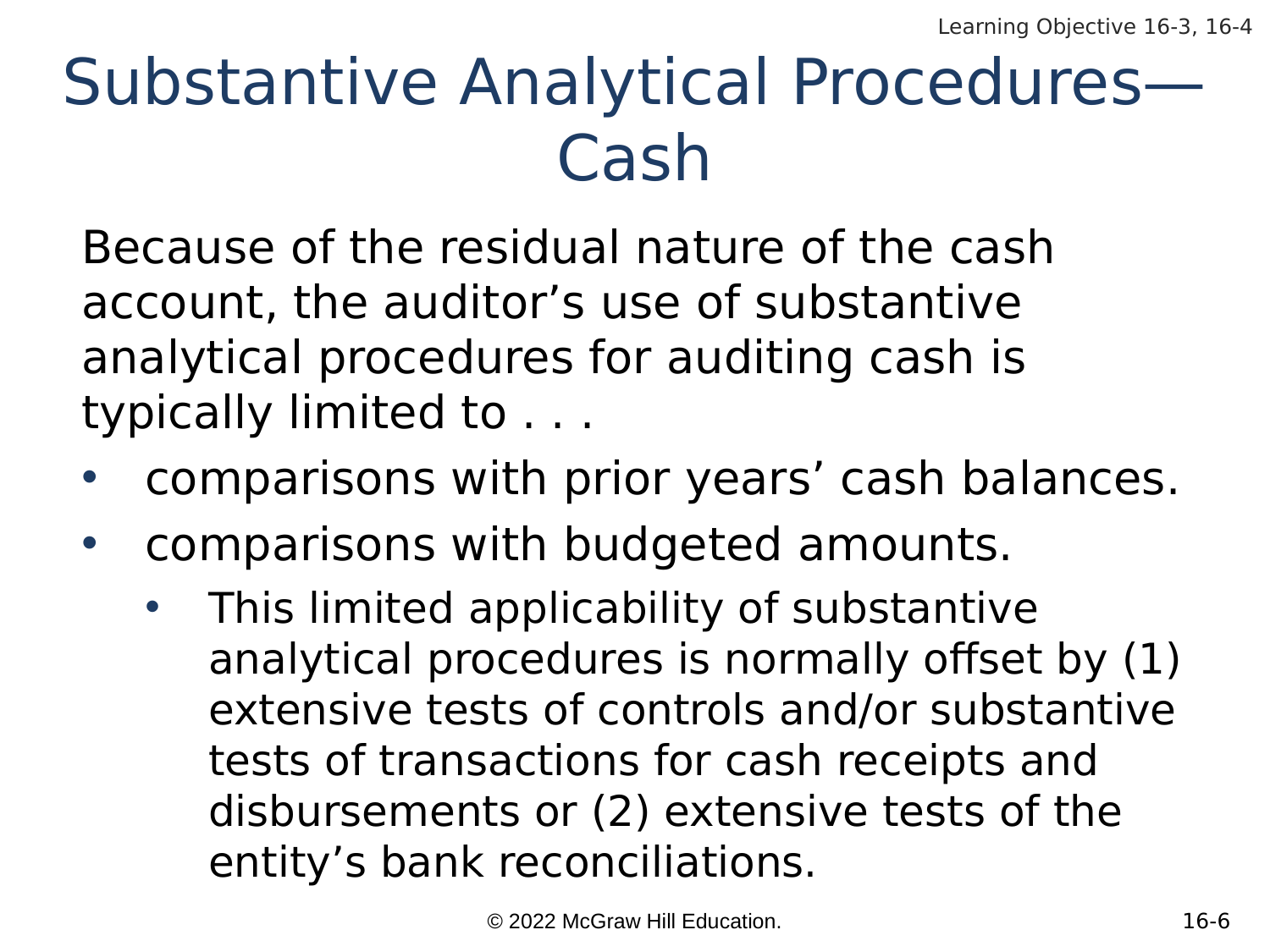

Learning Objective 16-3, 16-4
# Substantive Analytical Procedures—Cash
Because of the residual nature of the cash account, the auditor’s use of substantive analytical procedures for auditing cash is typically limited to . . .
comparisons with prior years’ cash balances.
comparisons with budgeted amounts.
This limited applicability of substantive analytical procedures is normally offset by (1) extensive tests of controls and/or substantive tests of transactions for cash receipts and disbursements or (2) extensive tests of the entity’s bank reconciliations.